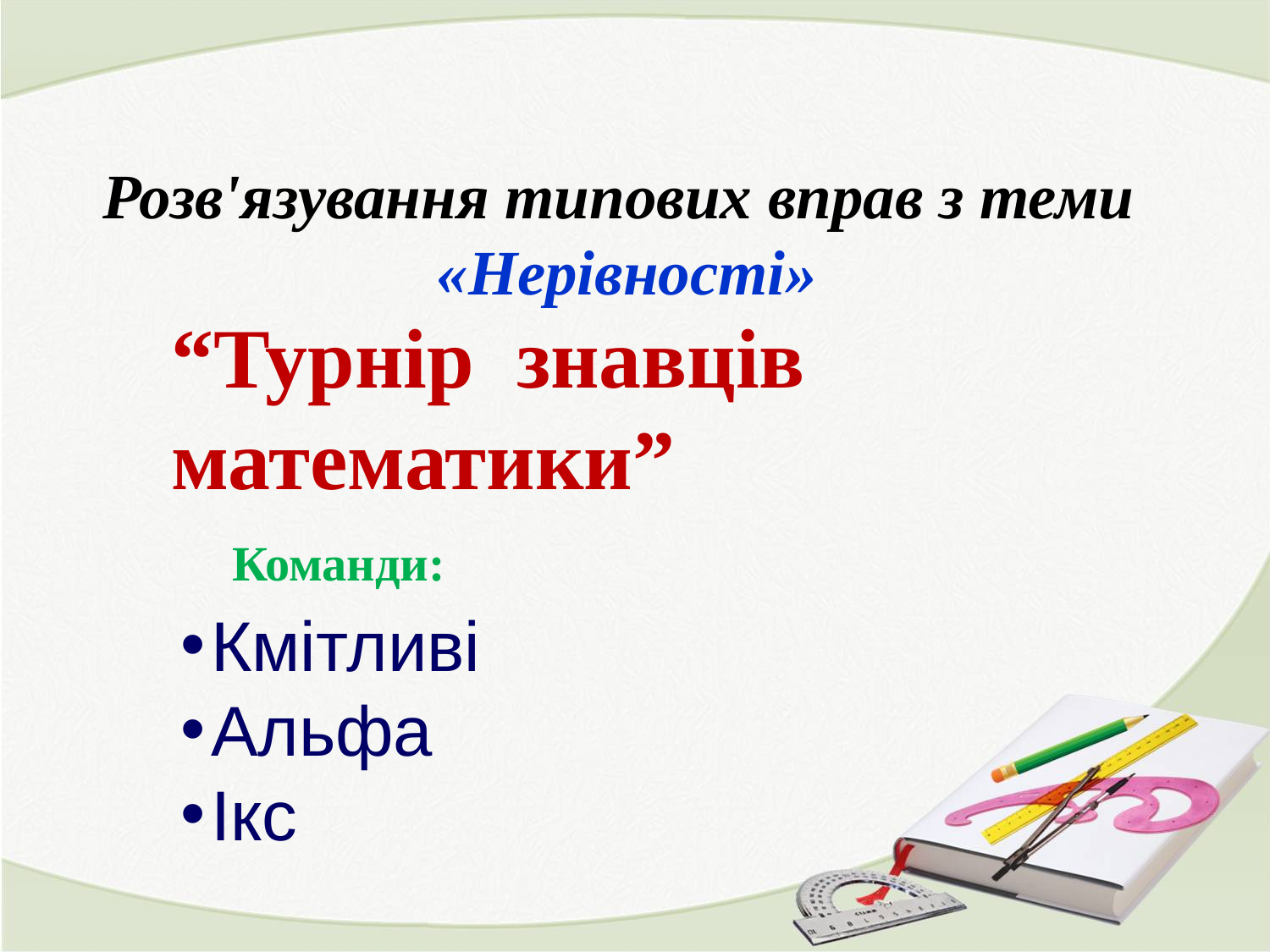

Розв'язування типових вправ з теми   «Нерівності»
“Турнір  знавців  математики”
Команди:
Кмітливі
Альфа
Ікс